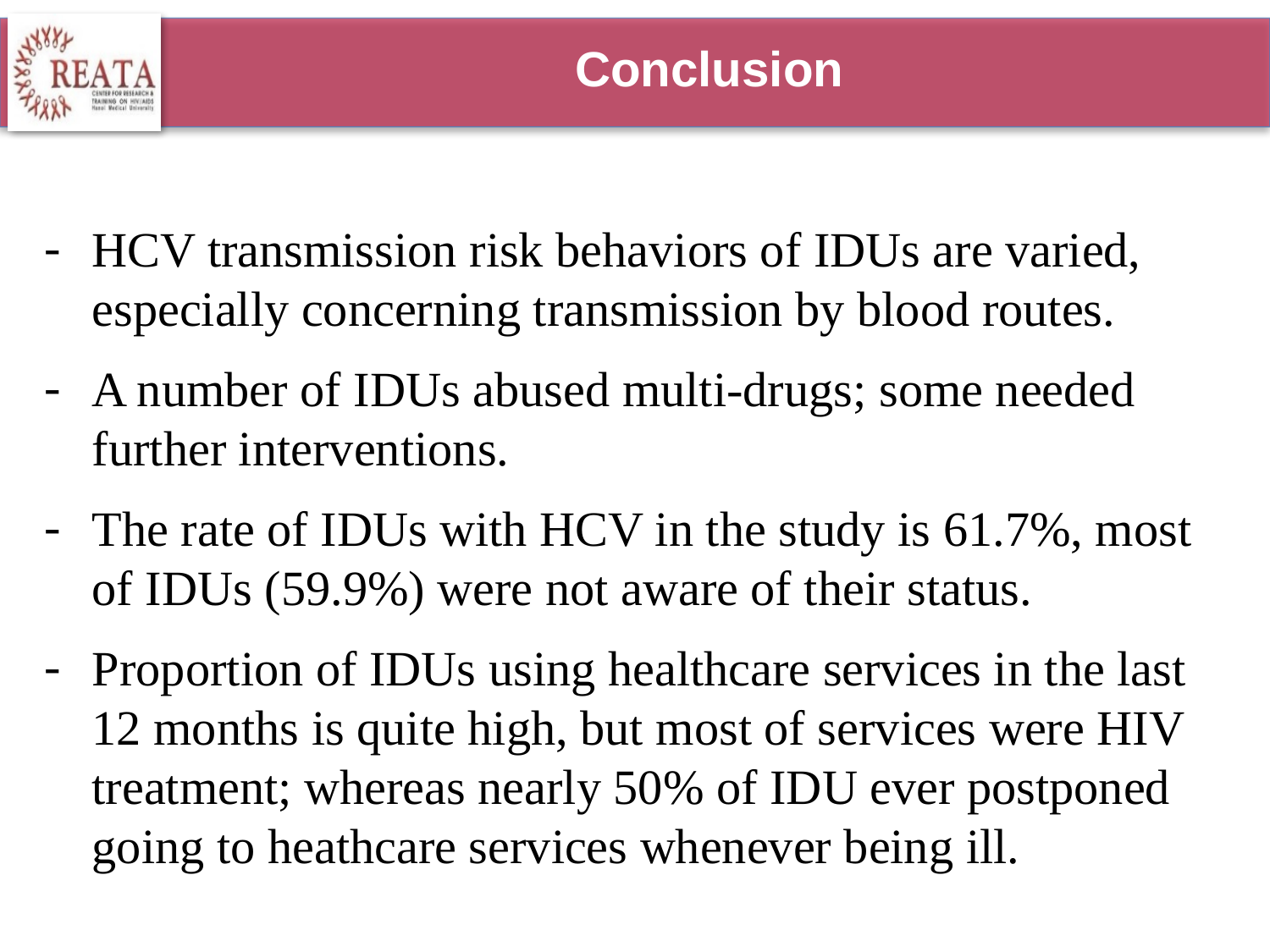

# Conclusion
HCV transmission risk behaviors of IDUs are varied, especially concerning transmission by blood routes.
A number of IDUs abused multi-drugs; some needed further interventions.
The rate of IDUs with HCV in the study is 61.7%, most of IDUs (59.9%) were not aware of their status.
Proportion of IDUs using healthcare services in the last 12 months is quite high, but most of services were HIV treatment; whereas nearly 50% of IDU ever postponed going to heathcare services whenever being ill.